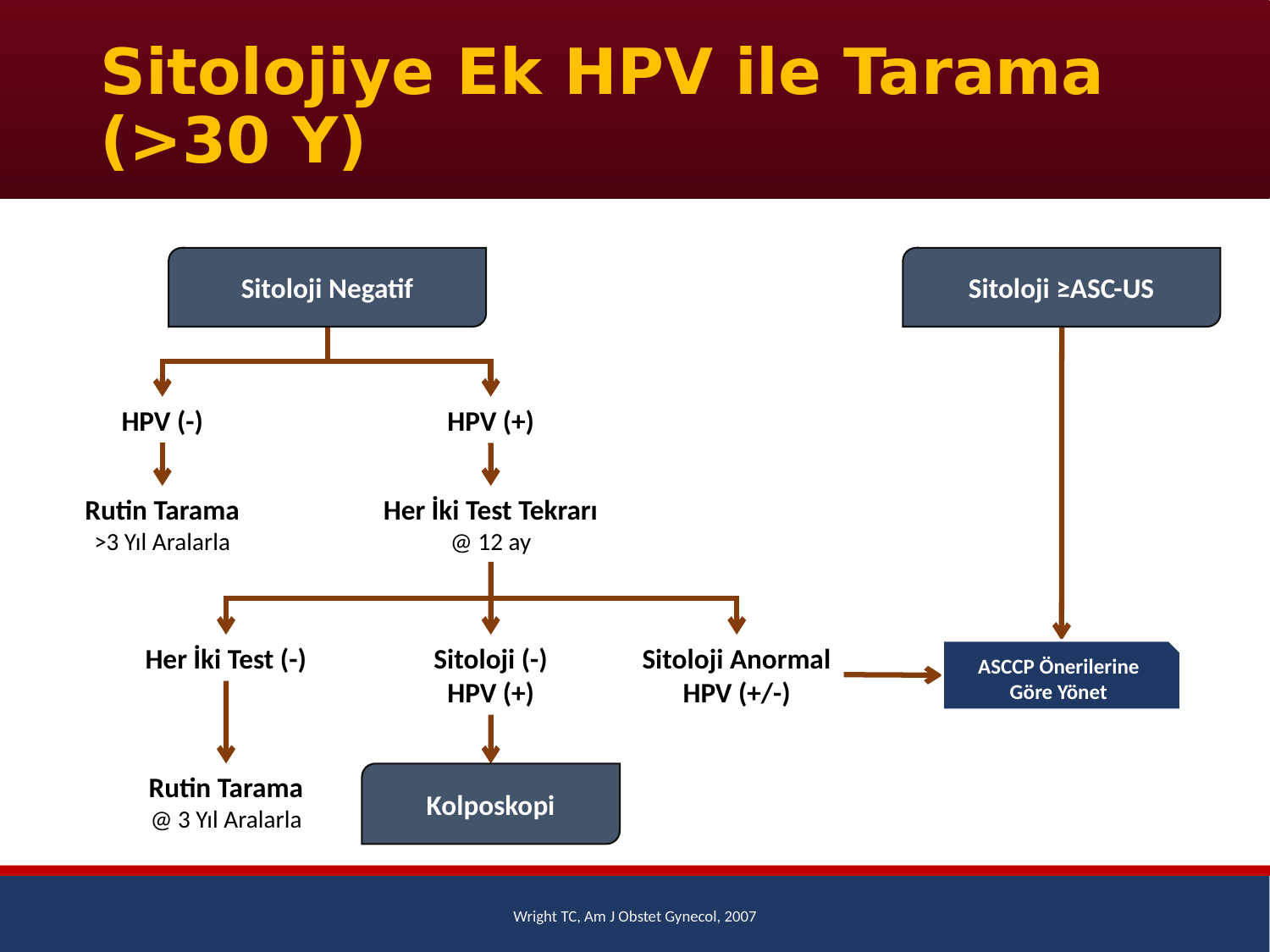

# Sitolojiye Ek HPV ile Tarama (>30 Y)
Sitoloji Negatif
Sitoloji ≥ASC-US
HPV (-)
HPV (+)
Rutin Tarama
>3 Yıl Aralarla
Her İki Test Tekrarı
@ 12 ay
Her İki Test (-)
Sitoloji (-)
HPV (+)
Sitoloji Anormal
HPV (+/-)
ASCCP Önerilerine Göre Yönet
Rutin Tarama
@ 3 Yıl Aralarla
Kolposkopi
Wright TC, Am J Obstet Gynecol, 2007